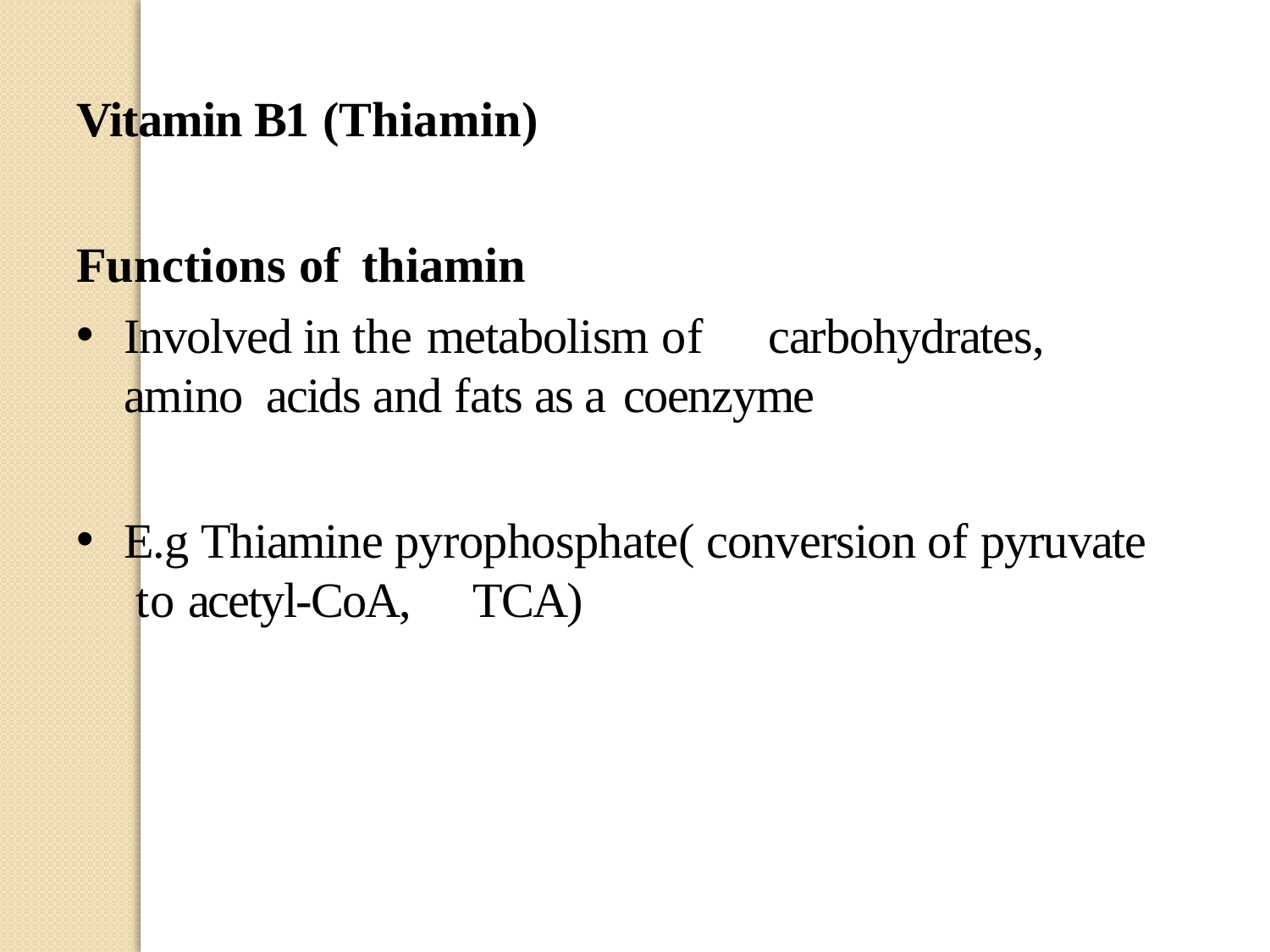

Vitamin B1 (Thiamin)

Functions of	thiamin
Involved in the metabolism of	carbohydrates, amino  acids and fats as a coenzyme

E.g Thiamine pyrophosphate( conversion of pyruvate  to acetyl-CoA,	TCA)